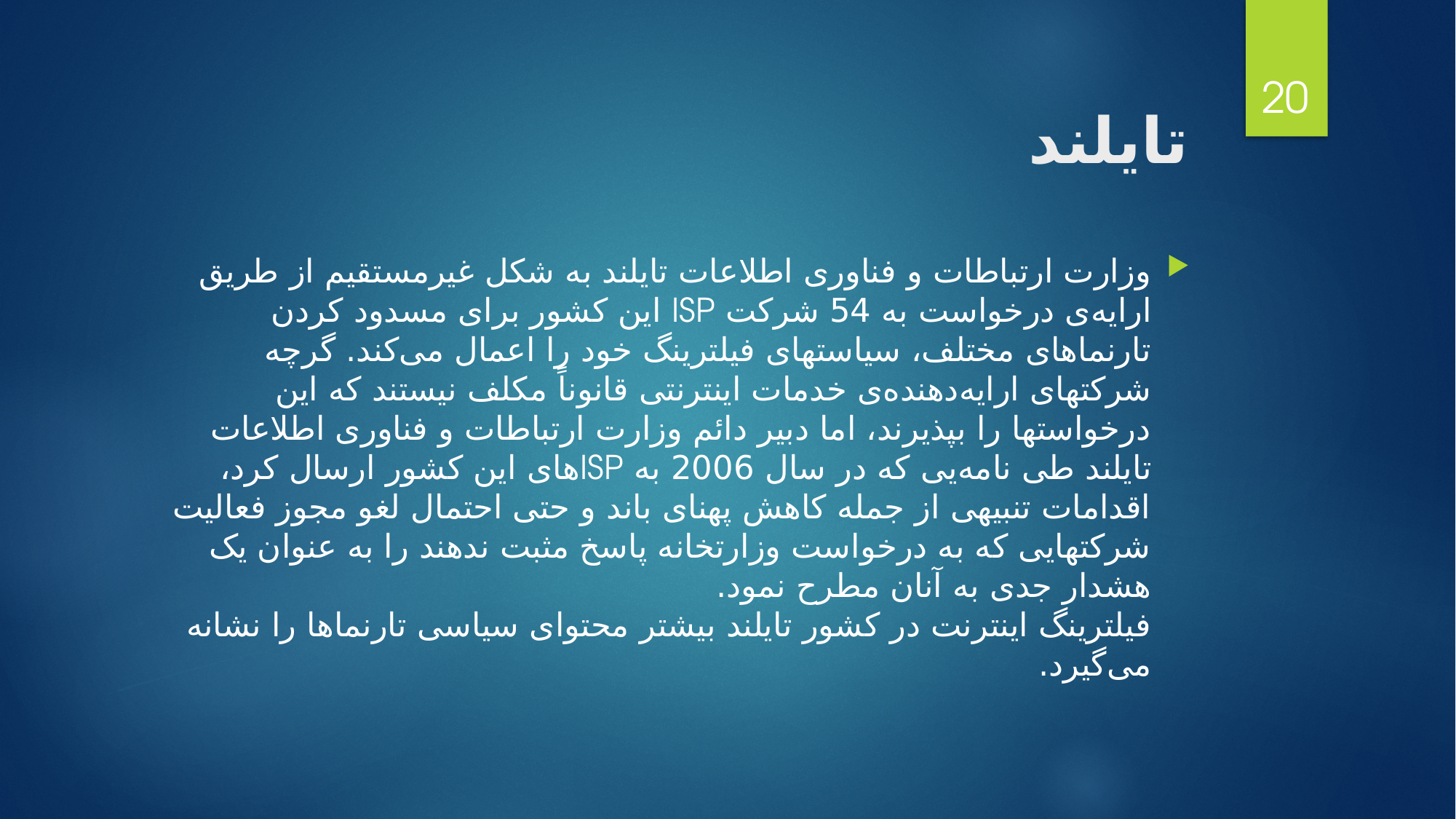

20
تایلند

وزارت ارتباطات و فناوری اطلاعات تایلند به شکل غیرمستقیم از طریق ارایه‌ی درخواست به 54 شرکت ISP این کشور برای مسدود کردن تارنماهای مختلف، سیاستهای فیلترینگ خود را اعمال می‌کند. گرچه شرکتهای ارایه‌دهنده‌ی خدمات اینترنتی قانوناً مکلف نیستند که این درخواستها را بپذیرند، اما دبیر دائم وزارت ارتباطات و فناوری اطلاعات تایلند طی نامه‌یی که در سال 2006 به ISPهای این کشور ارسال کرد، اقدامات تنبیهی از جمله کاهش پهنای باند و حتی احتمال لغو مجوز فعالیت شرکتهایی که به درخواست وزارتخانه پاسخ مثبت ندهند را به عنوان یک هشدار جدی به آنان مطرح نمود.
فیلترینگ اینترنت در کشور تایلند بیشتر محتوای سیاسی تارنماها را نشانه می‌گیرد.